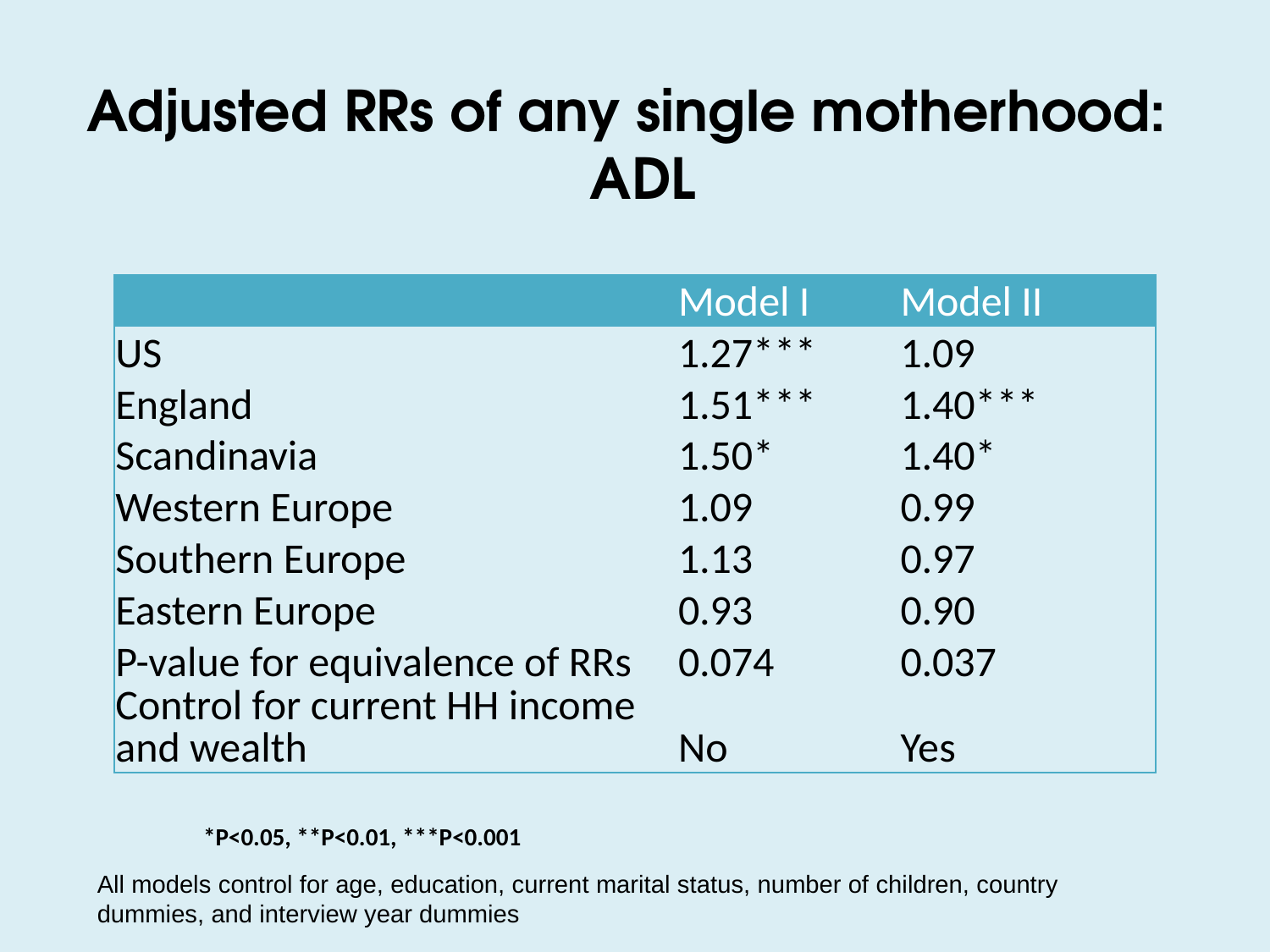

# Adjusted RRs of any single motherhood: ADL
|  | Model I | Model II |
| --- | --- | --- |
| US | 1.27\*\*\* | 1.09 |
| England | 1.51\*\*\* | 1.40\*\*\* |
| Scandinavia | 1.50\* | 1.40\* |
| Western Europe | 1.09 | 0.99 |
| Southern Europe | 1.13 | 0.97 |
| Eastern Europe | 0.93 | 0.90 |
| P-value for equivalence of RRs | 0.074 | 0.037 |
| Control for current HH income and wealth | No | Yes |
*P<0.05, **P<0.01, ***P<0.001
All models control for age, education, current marital status, number of children, country dummies, and interview year dummies